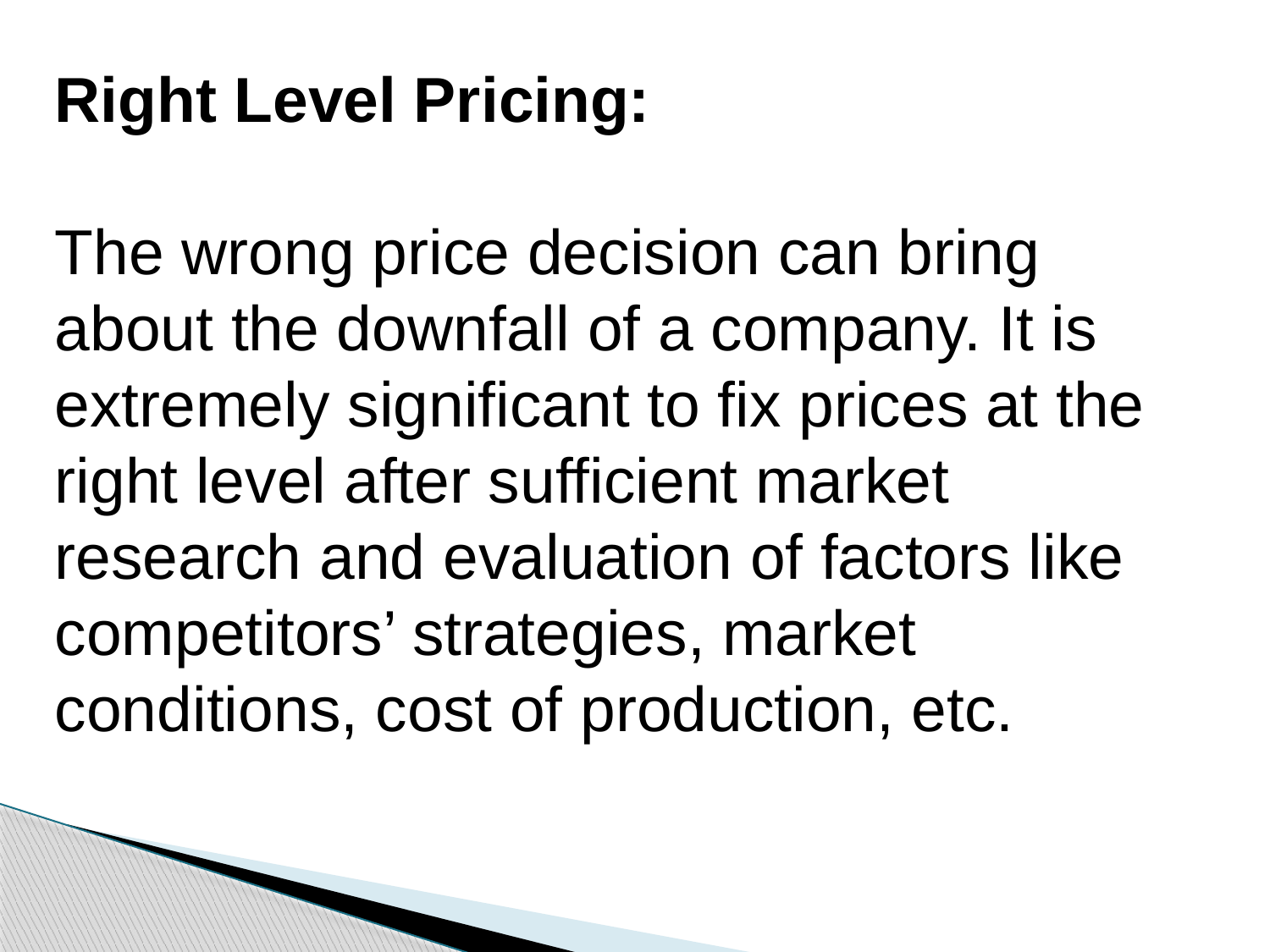

Right Level Pricing:

The wrong price decision can bring about the downfall of a company. It is extremely significant to fix prices at the right level after sufficient market research and evaluation of factors like competitors’ strategies, market conditions, cost of production, etc.